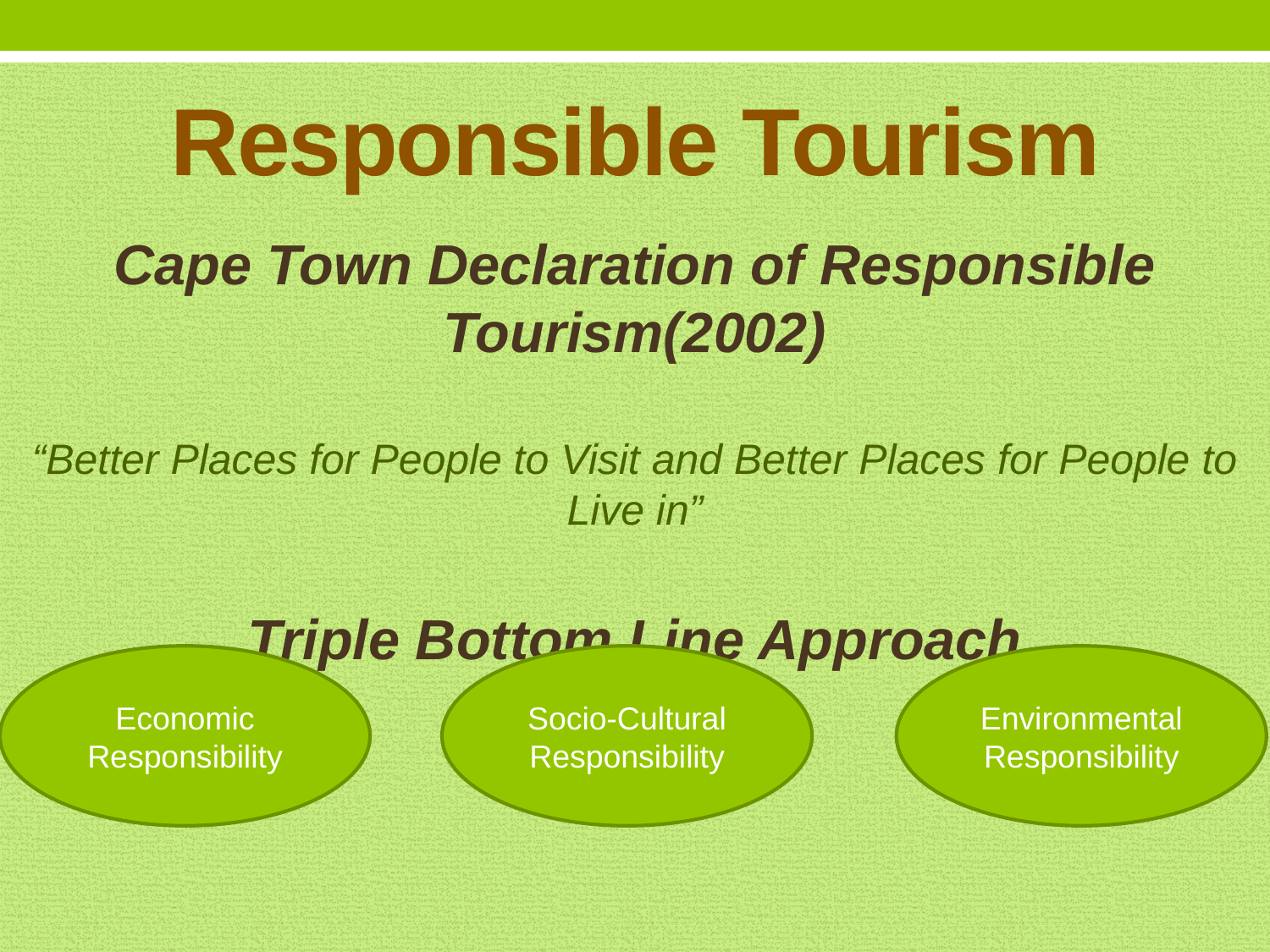

# Responsible Tourism
Cape Town Declaration of Responsible Tourism(2002)

“Better Places for People to Visit and Better Places for People to Live in”

Triple Bottom Line Approach

Economic Responsibility
Socio-Cultural Responsibility
Environmental Responsibility